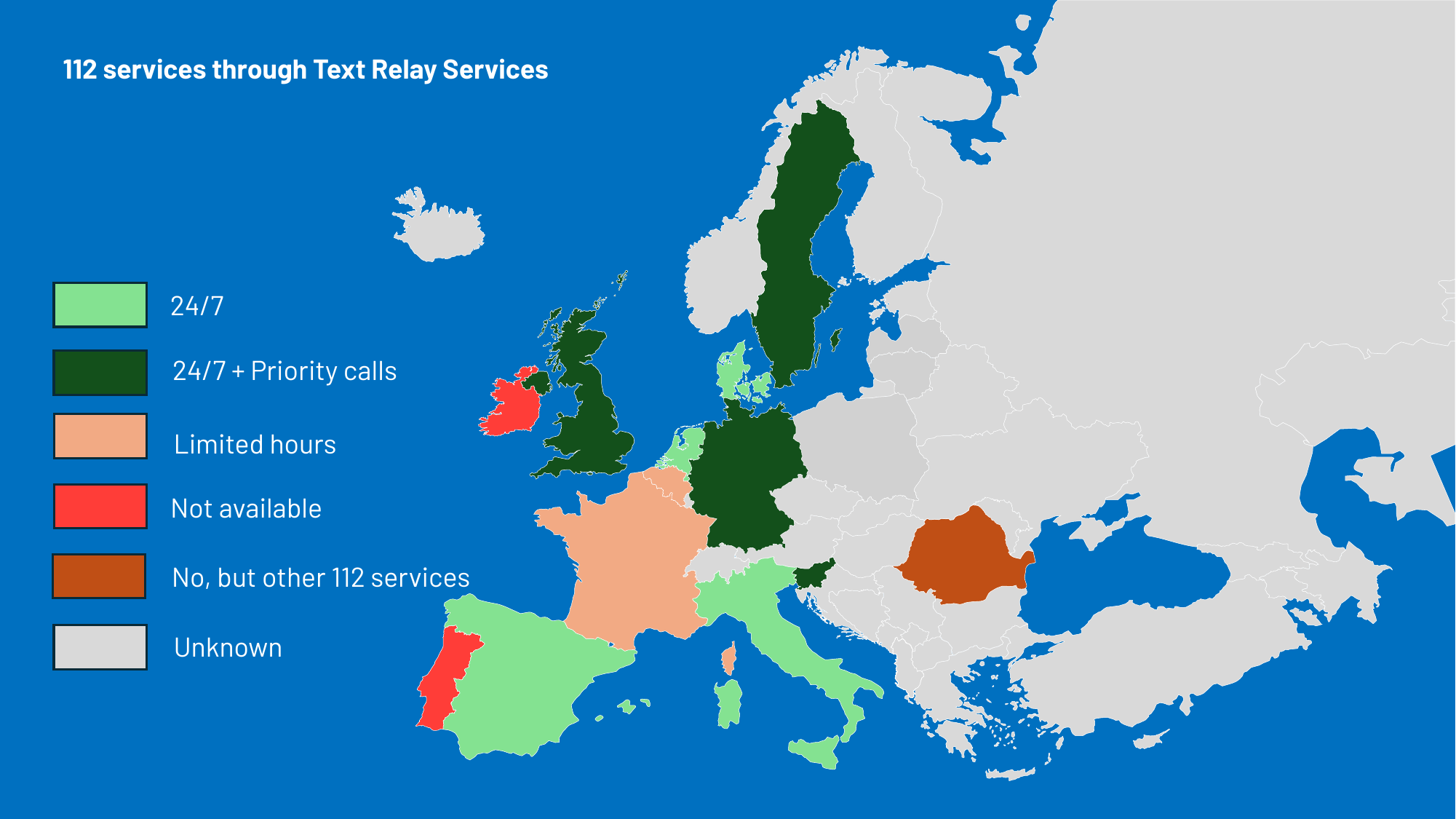

112 services through Text Relay Services

24/7

24/7 + Priority calls

Limited hours

Not available

No, but other 112 services
Unknown